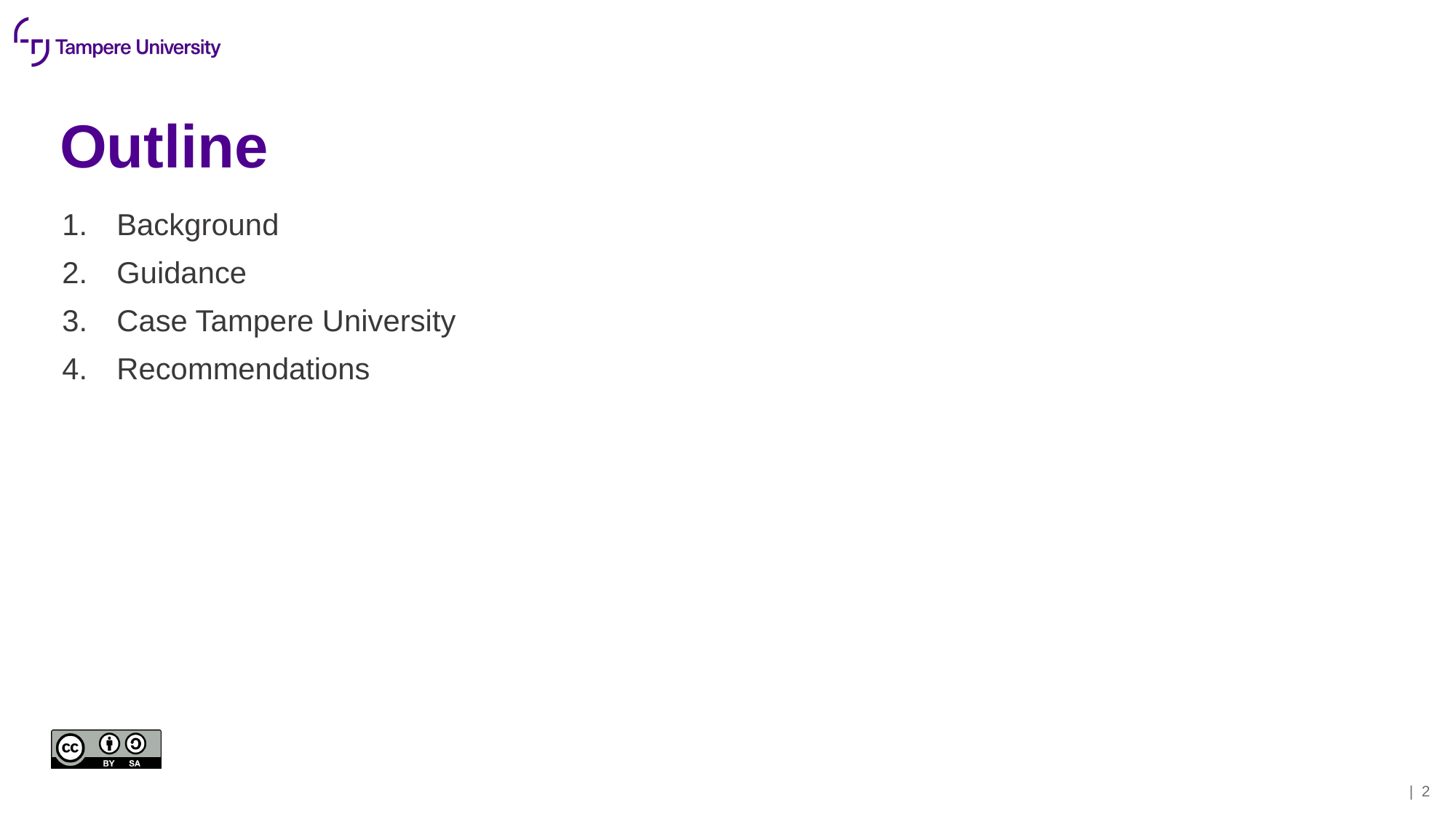

# Outline
Background
Guidance
Case Tampere University
Recommendations
|  2